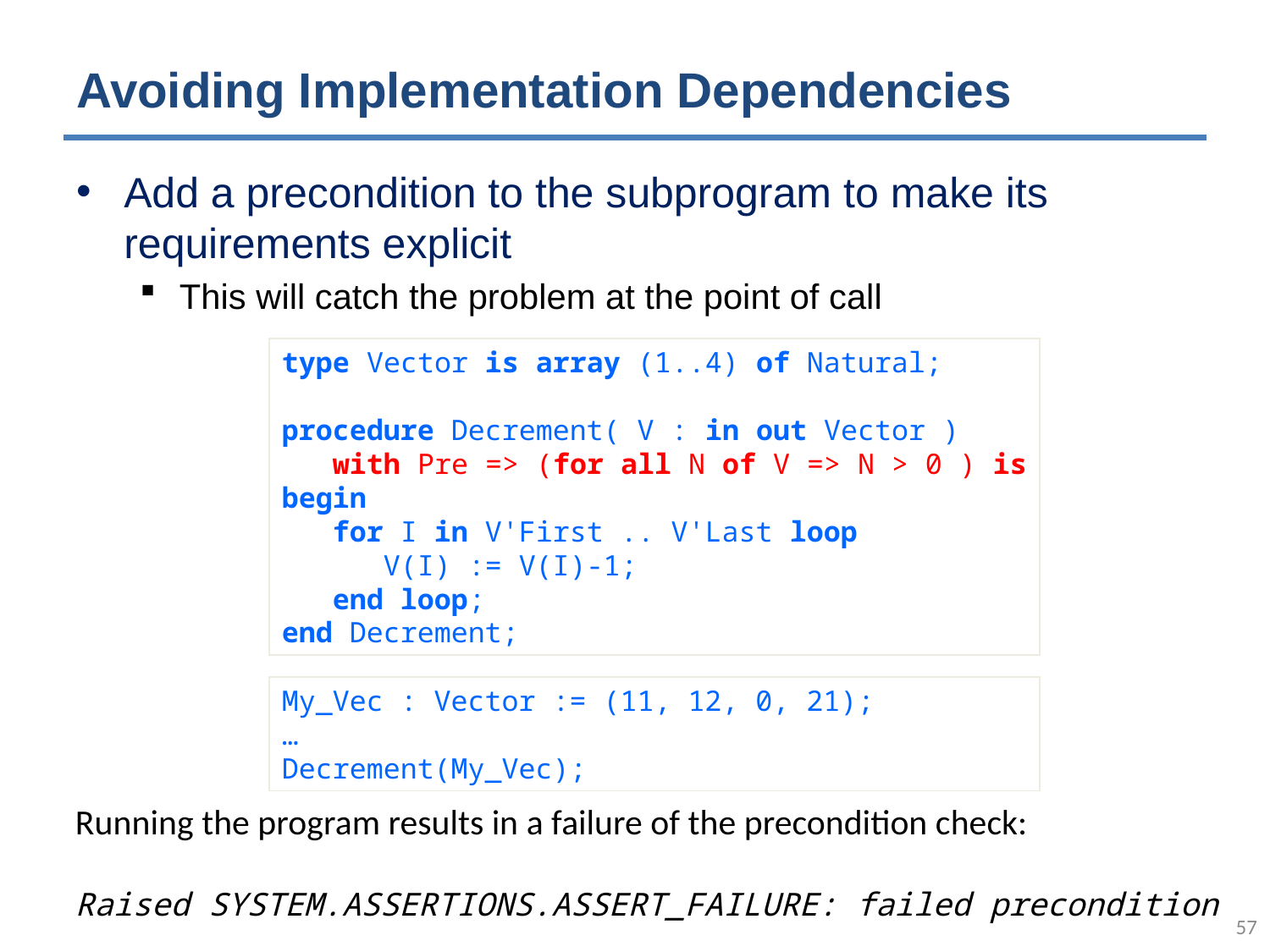

# Avoiding Implementation Dependencies
Add a precondition to the subprogram to make its requirements explicit
This will catch the problem at the point of call

type Vector is array (1..4) of Natural;

procedure Decrement( V : in out Vector )
   with Pre => (for all N of V => N > 0 ) is
begin
   for I in V'First .. V'Last loop
      V(I) := V(I)-1;
   end loop;
end Decrement;
My_Vec : Vector := (11, 12, 0, 21);
…
Decrement(My_Vec);
Running the program results in a failure of the precondition check:

Raised SYSTEM.ASSERTIONS.ASSERT_FAILURE: failed precondition
57